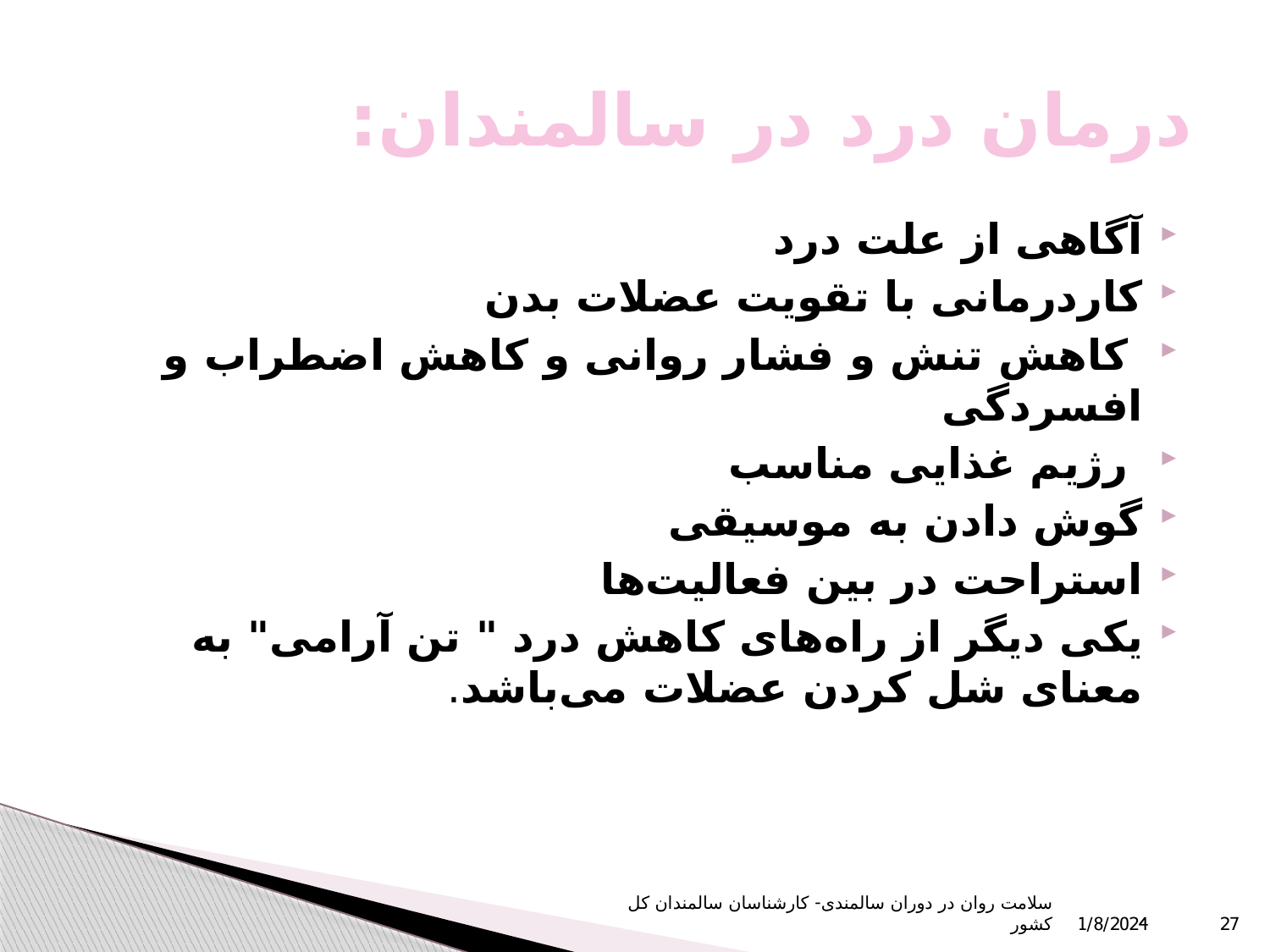

# درمان درد در سالمندان:
آگاهی از علت درد
کاردرمانی با تقویت عضلات بدن
 کاهش تنش و فشار روانی و کاهش اضطراب و افسردگی
 رژیم غذایی مناسب
گوش دادن به موسیقی
استراحت در بین فعالیت‌ها
یکی دیگر از راه‌های کاهش درد " تن آرامی" به معنای شل کردن عضلات می‌باشد.

سلامت روان در دوران سالمندی- کارشناسان سالمندان کل کشور
1/8/2024
27